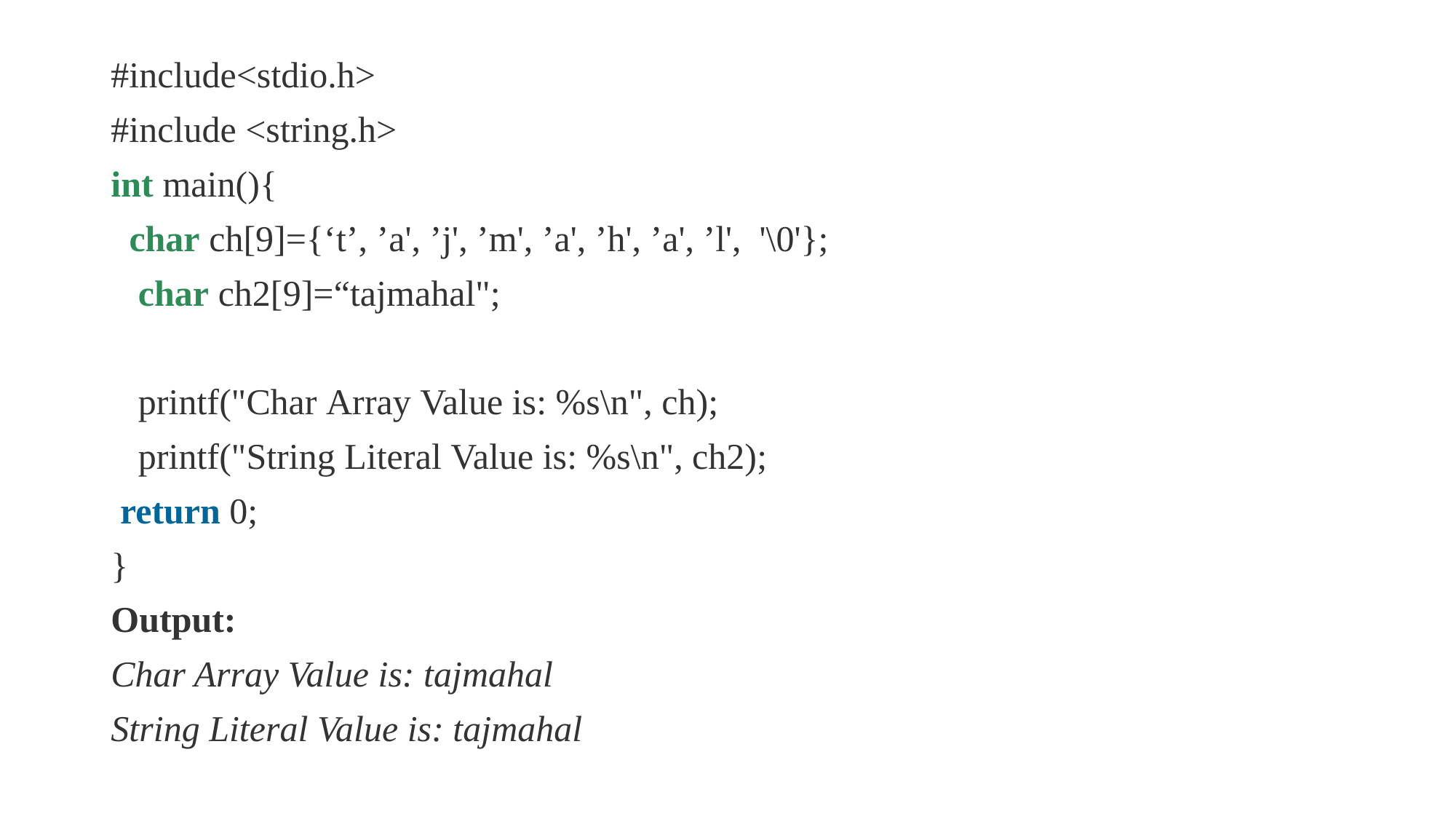

#include<stdio.h>
#include <string.h>
int main(){
  char ch[9]={‘t’, ’a', ’j', ’m', ’a', ’h', ’a', ’l',  '\0'};
   char ch2[9]=“tajmahal";

   printf("Char Array Value is: %s\n", ch);
   printf("String Literal Value is: %s\n", ch2);
 return 0;
}
Output:
Char Array Value is: tajmahal
String Literal Value is: tajmahal